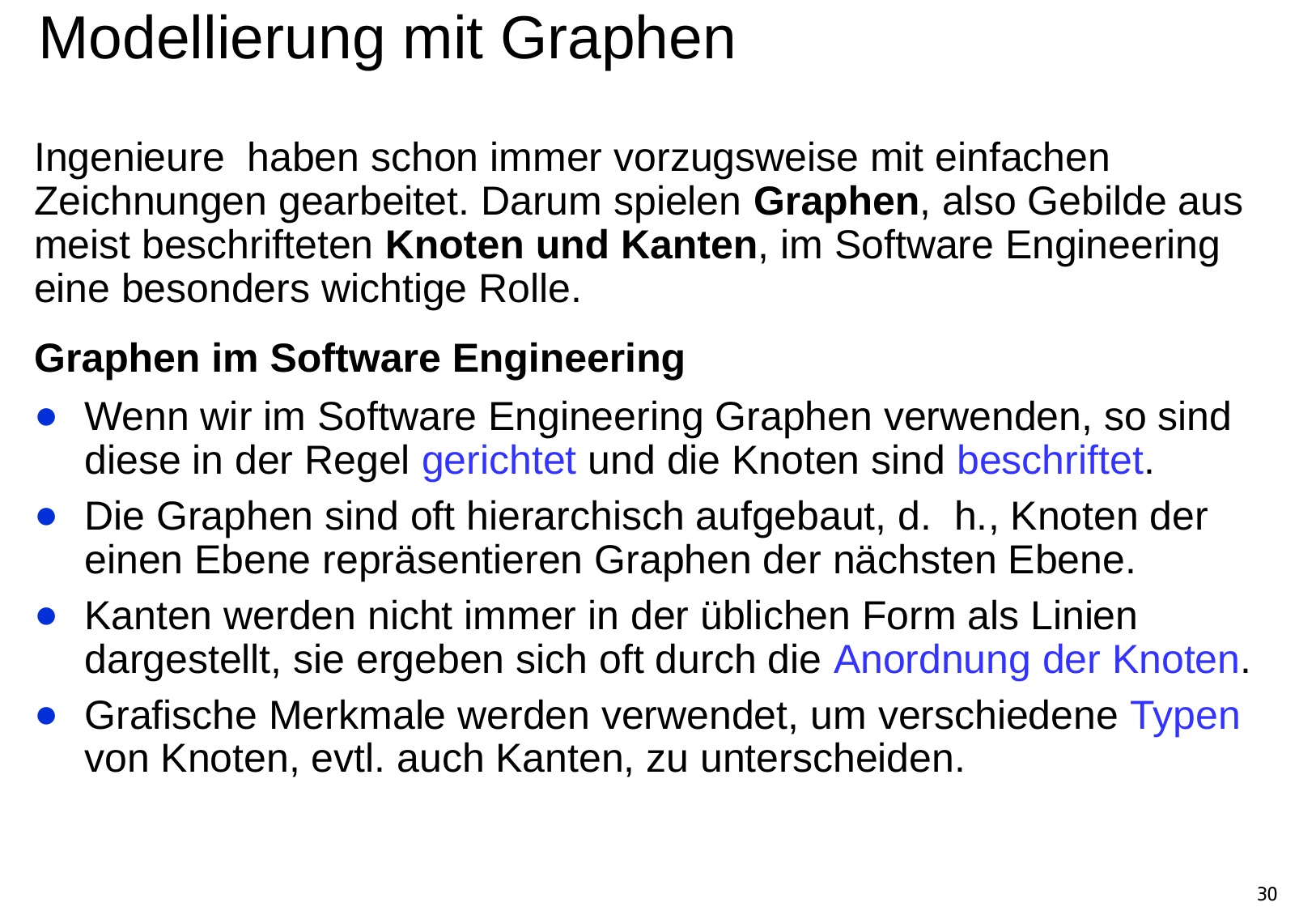

# Modellierung mit Graphen
Ingenieure  haben schon immer vorzugsweise mit einfachen Zeichnungen gearbeitet. Darum spielen Graphen, also Gebilde aus meist beschrifteten Knoten und Kanten, im Software Engineering eine besonders wichtige Rolle.
Graphen im Software Engineering
Wenn wir im Software Engineering Graphen verwenden, so sind diese in der Regel gerichtet und die Knoten sind beschriftet.
Die Graphen sind oft hierarchisch aufgebaut, d.  h., Knoten der einen Ebene repräsentieren Graphen der nächsten Ebene.
Kanten werden nicht immer in der üblichen Form als Linien dargestellt, sie ergeben sich oft durch die Anordnung der Knoten.
Grafische Merkmale werden verwendet, um verschiedene Typen von Knoten, evtl. auch Kanten, zu unterscheiden.

30